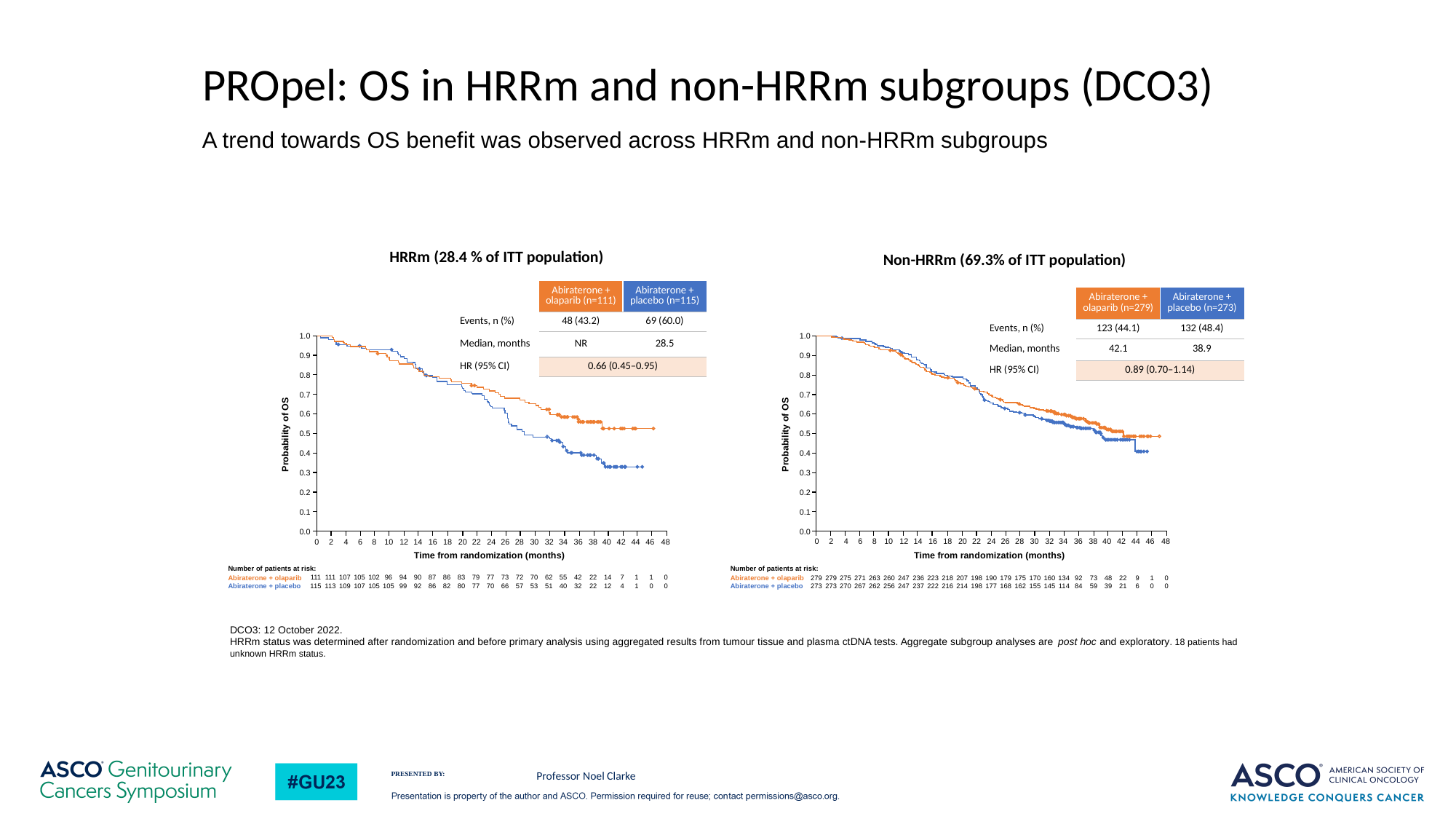

# PROpel: OS in HRRm and non-HRRm subgroups (DCO3)
A trend towards OS benefit was observed across HRRm and non-HRRm subgroups

HRRm (28.4 % of ITT population)
Non-HRRm (69.3% of ITT population)
|  | Abiraterone + olaparib (n=111) | Abiraterone + placebo (n=115) |
| --- | --- | --- |
| Events, n (%) | 48 (43.2) | 69 (60.0) |
| Median, months | NR | 28.5 |
| HR (95% CI) | 0.66 (0.45–0.95) |  |
|  | Abiraterone + olaparib (n=279) | Abiraterone + placebo (n=273) |
| --- | --- | --- |
| Events, n (%) | 123 (44.1) | 132 (48.4) |
| Median, months | 42.1 | 38.9 |
| HR (95% CI) | 0.89 (0.70–1.14) |  |
1.0
0.9
0.8
0.7
0.6
0.5
0.4
0.3
0.2
0.1
0.0
1.0
0.9
0.8
0.7
0.6
0.5
0.4
0.3
0.2
0.1
0.0

Probability of OS
Probability of OS
0
2
4
6
8
10
12
14
16
18
20
22
24
26
28
30
32
34
36
38
40
42
44
46
48
0
2
4
6
8
10
12
14
16
18
20
22
24
26
28
30
32
34
36
38
40
42
44
46
48
Time from randomization (months)
Time from randomization (months)
Number of patients at risk:
Number of patients at risk:
Abiraterone + olaparib
Abiraterone + placebo
111
115
111
113
107
109
105
107
102
105
96
105
94
99
90
92
87
86
86
82
83
80
79
77
77
70
73
66
72
57
70
53
62
51
55
40
42
32
22
22
14
12
7
4
1
1
1
0
0
0
Abiraterone + olaparib
Abiraterone + placebo
279
273
279
273
275
270
271
267
263
262
260
256
247
247
236
237
223
222
218
216
207
214
198
198
190
177
179
168
175
162
170
155
160
145
134
114
92
84
73
59
48
39
22
21
9
6
1
0
0
0
DCO3: 12 October 2022.
HRRm status was determined after randomization and before primary analysis using aggregated results from tumour tissue and plasma ctDNA tests. Aggregate subgroup analyses are post hoc and exploratory. 18 patients had unknown HRRm status.
Professor Noel Clarke